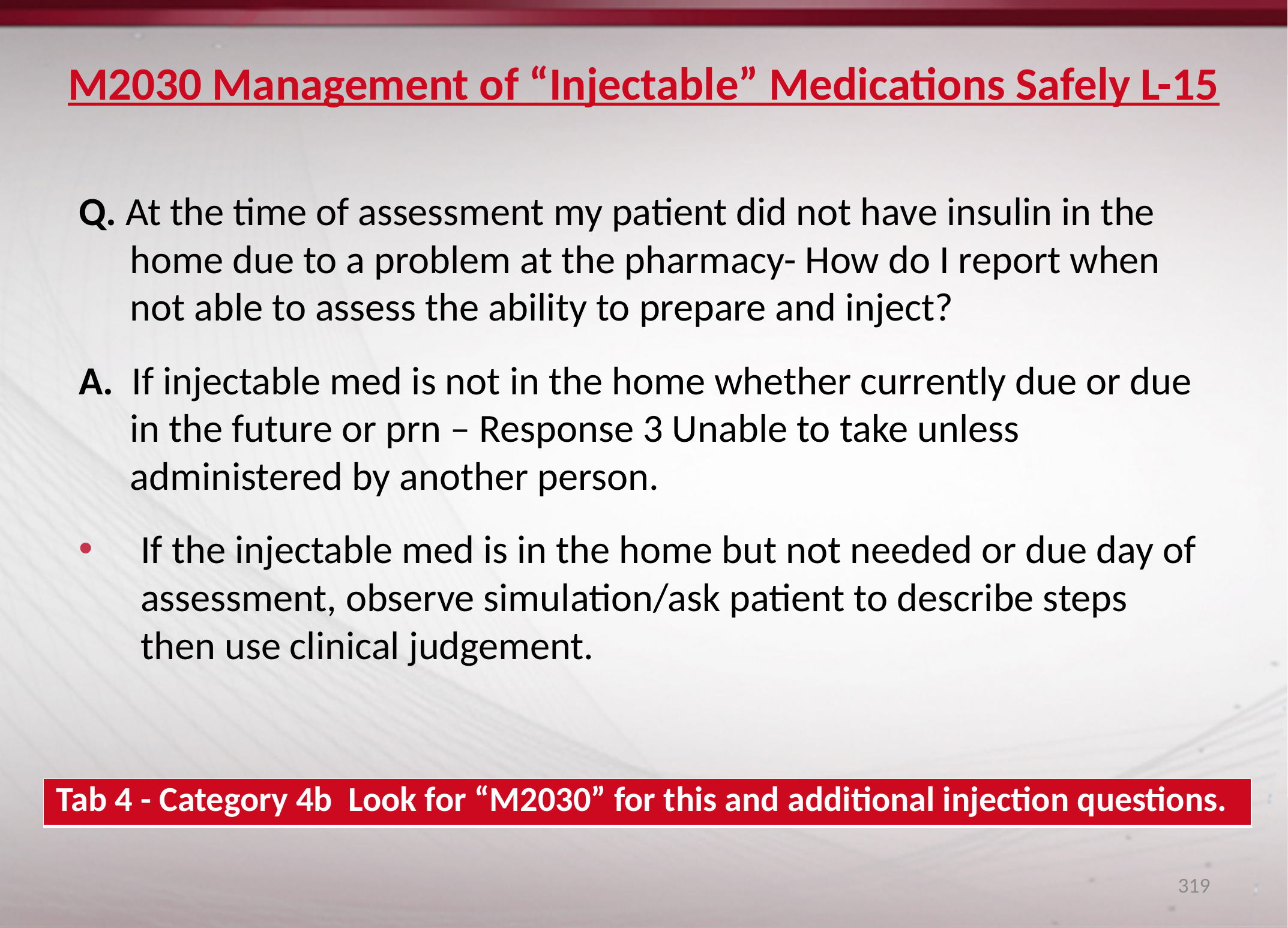

# M2030 Management of “Injectable” Medications Safely L-15
Q. At the time of assessment my patient did not have insulin in the home due to a problem at the pharmacy- How do I report when not able to assess the ability to prepare and inject?

A.  If injectable med is not in the home whether currently due or due in the future or prn – Response 3 Unable to take unless administered by another person.

If the injectable med is in the home but not needed or due day of assessment, observe simulation/ask patient to describe steps then use clinical judgement.
| Tab 4 - Category 4b Look for “M2030” for this and additional injection questions. |
| --- |
319